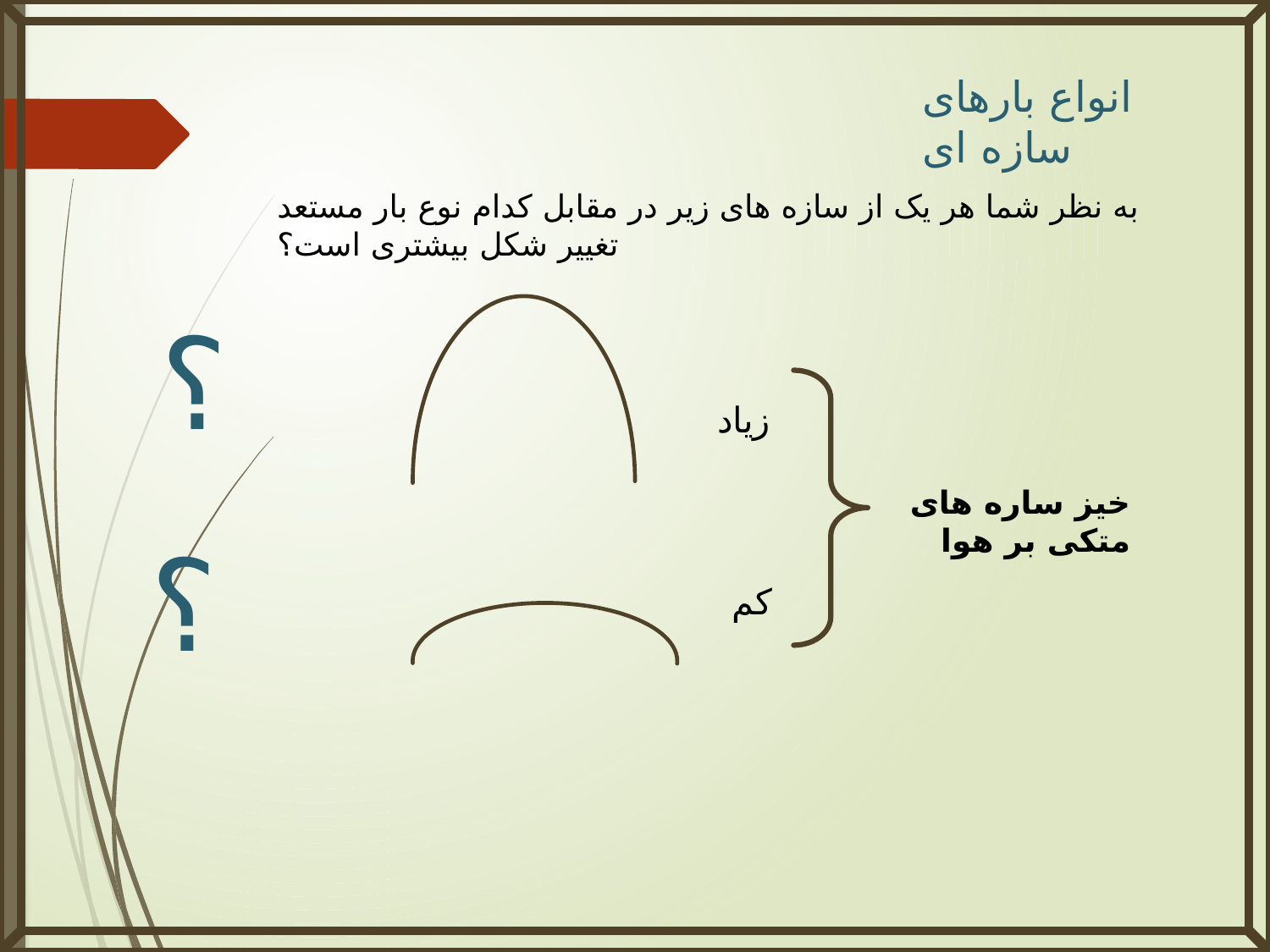

انواع بارهای سازه ای
به نظر شما هر یک از سازه های زیر در مقابل کدام نوع بار مستعد تغییر شکل بیشتری است؟
؟

زیاد
خیز ساره های متکی بر هوا
؟
کم